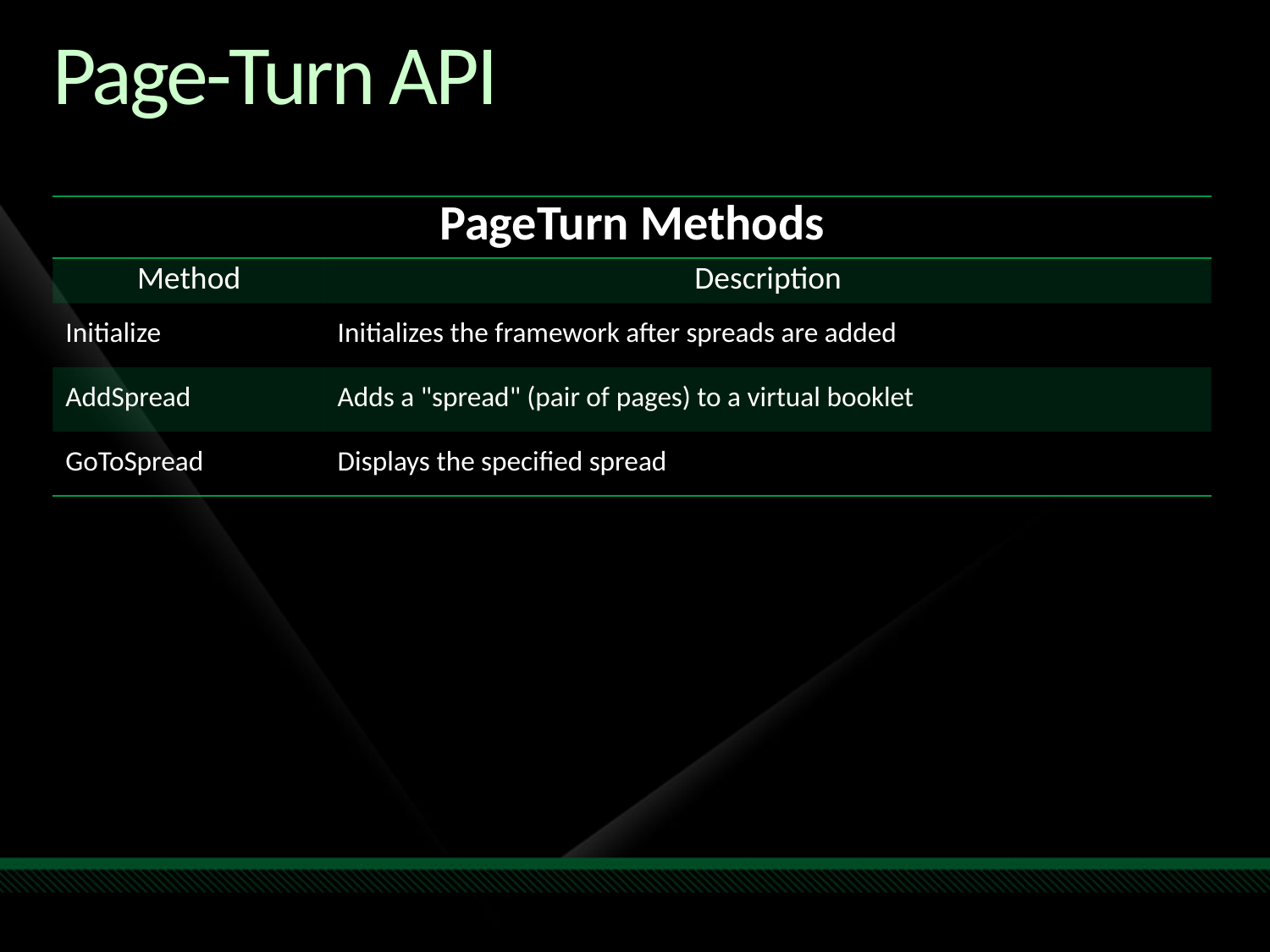

# Page-Turn API
| PageTurn Methods |  |
| --- | --- |
| Method | Description |
| Initialize | Initializes the framework after spreads are added |
| AddSpread | Adds a "spread" (pair of pages) to a virtual booklet |
| GoToSpread | Displays the specified spread |